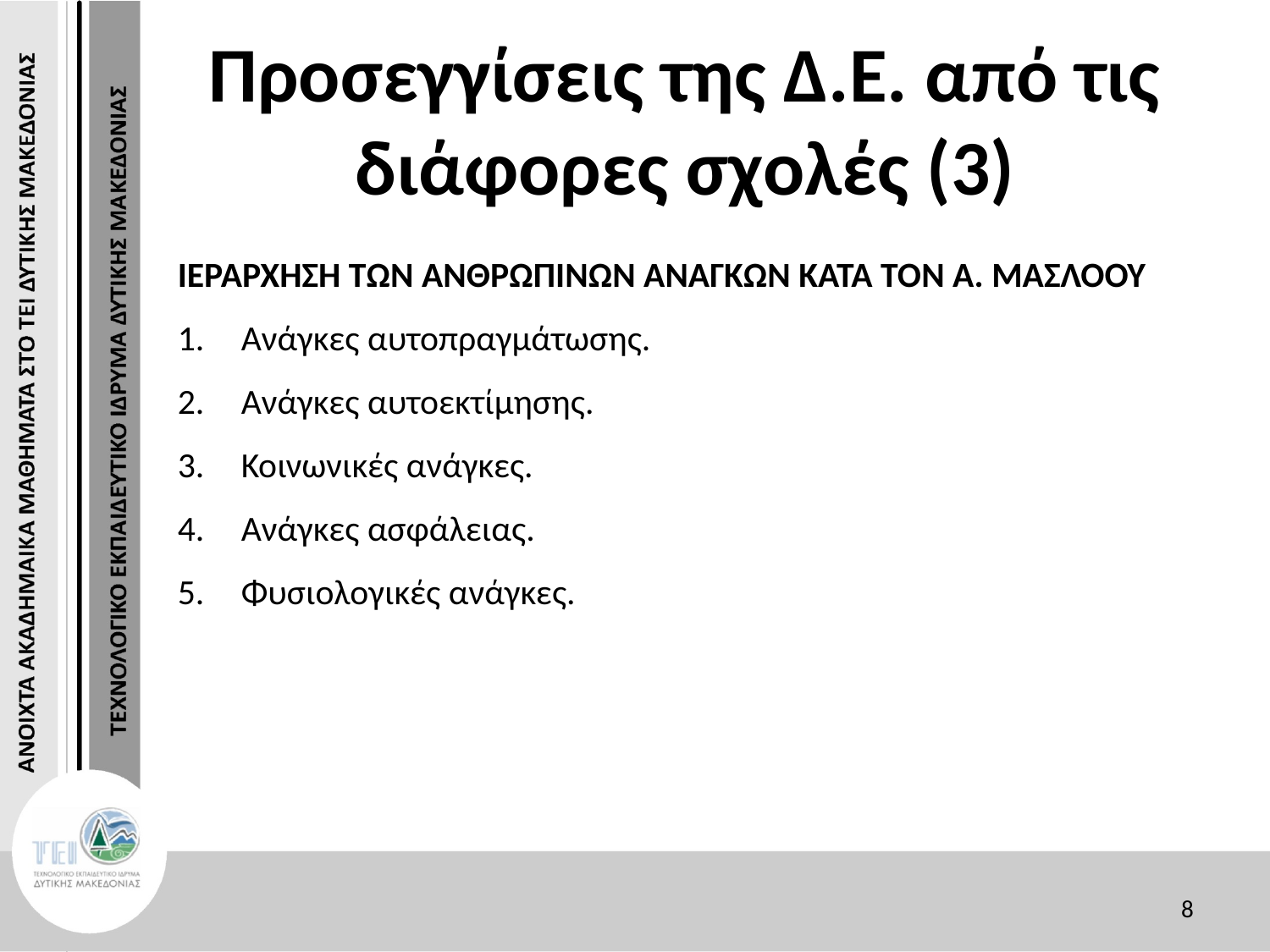

# Προσεγγίσεις της Δ.Ε. από τις διάφορες σχολές (3)
ΙΕΡΑΡΧΗΣΗ ΤΩΝ ΑΝΘΡΩΠΙΝΩΝ ΑΝΑΓΚΩΝ ΚΑΤΑ ΤΟΝ Α. ΜΑΣΛΟΟΥ
Ανάγκες αυτοπραγμάτωσης.
Ανάγκες αυτοεκτίμησης.
Κοινωνικές ανάγκες.
Ανάγκες ασφάλειας.
Φυσιολογικές ανάγκες.

8